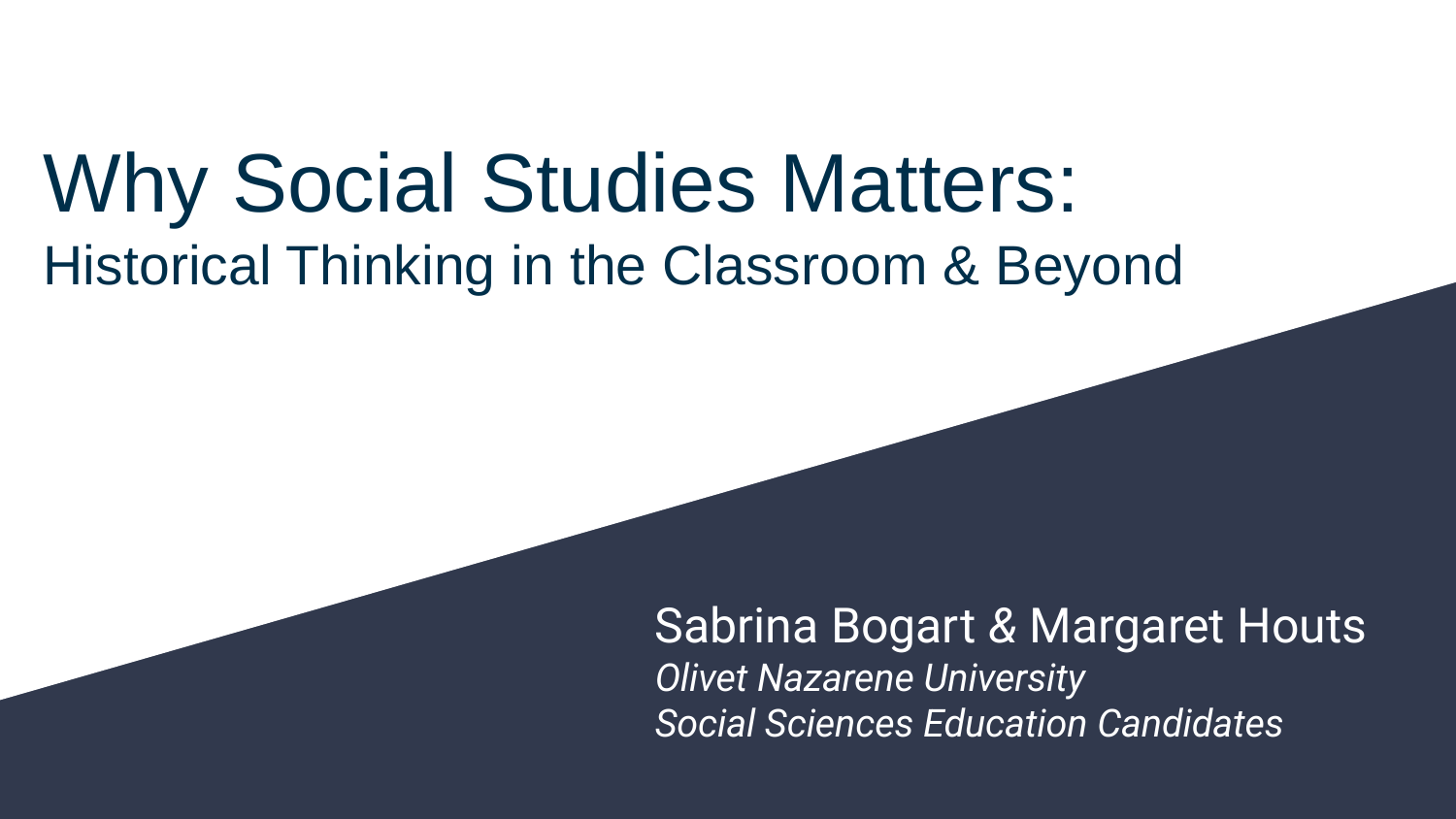

# Why Social Studies Matters:
Historical Thinking in the Classroom & Beyond
Sabrina Bogart & Margaret Houts
Olivet Nazarene University
Social Sciences Education Candidates